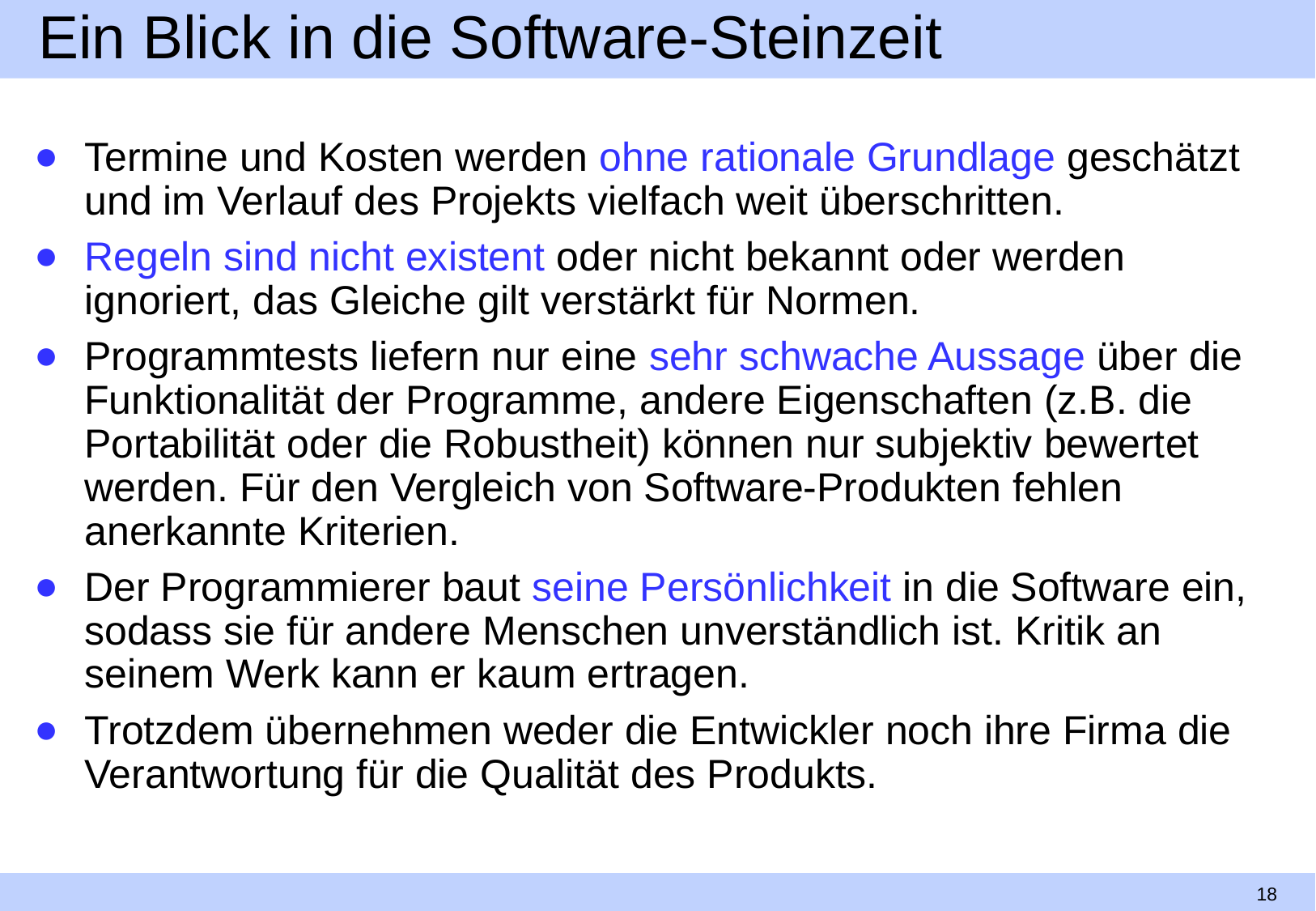

# Ein Blick in die Software-Steinzeit
Termine und Kosten werden ohne rationale Grundlage geschätzt und im Verlauf des Projekts vielfach weit überschritten.
Regeln sind nicht existent oder nicht bekannt oder werden ignoriert, das Gleiche gilt verstärkt für Normen.
Programmtests liefern nur eine sehr schwache Aussage über die Funktionalität der Programme, andere Eigenschaften (z.B. die Portabilität oder die Robustheit) können nur subjektiv bewertet werden. Für den Vergleich von Software-Produkten fehlen anerkannte Kriterien.
Der Programmierer baut seine Persönlichkeit in die Software ein, sodass sie für andere Menschen unverständlich ist. Kritik an seinem Werk kann er kaum ertragen.
Trotzdem übernehmen weder die Entwickler noch ihre Firma die Verantwortung für die Qualität des Produkts.
18